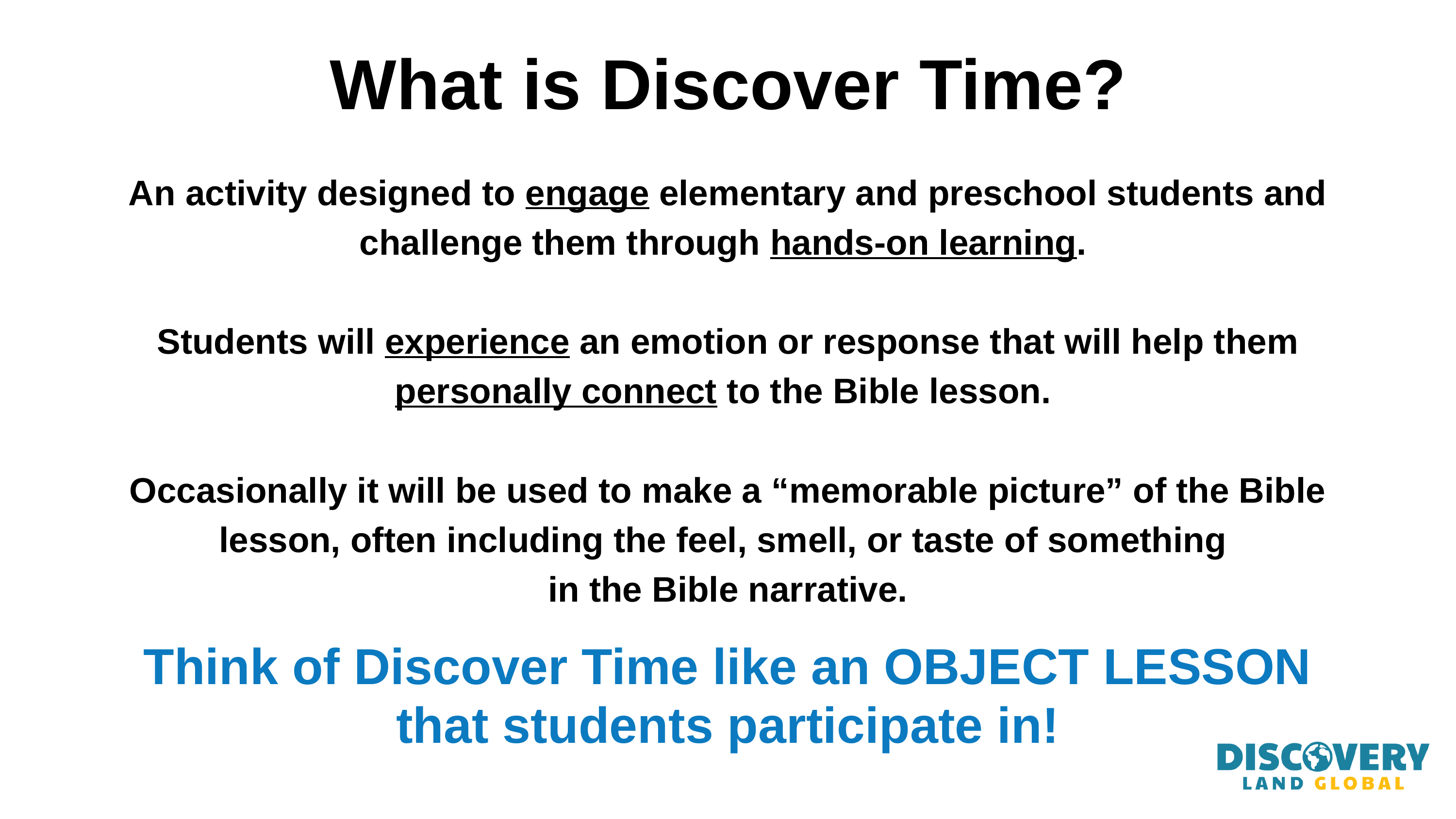

What is Discover Time?
An activity designed to engage elementary and preschool students and challenge them through hands-on learning.

Students will experience an emotion or response that will help them personally connect to the Bible lesson.

Occasionally it will be used to make a “memorable picture” of the Bible lesson, often including the feel, smell, or taste of something
in the Bible narrative.
Think of Discover Time like an OBJECT LESSON
that students participate in!